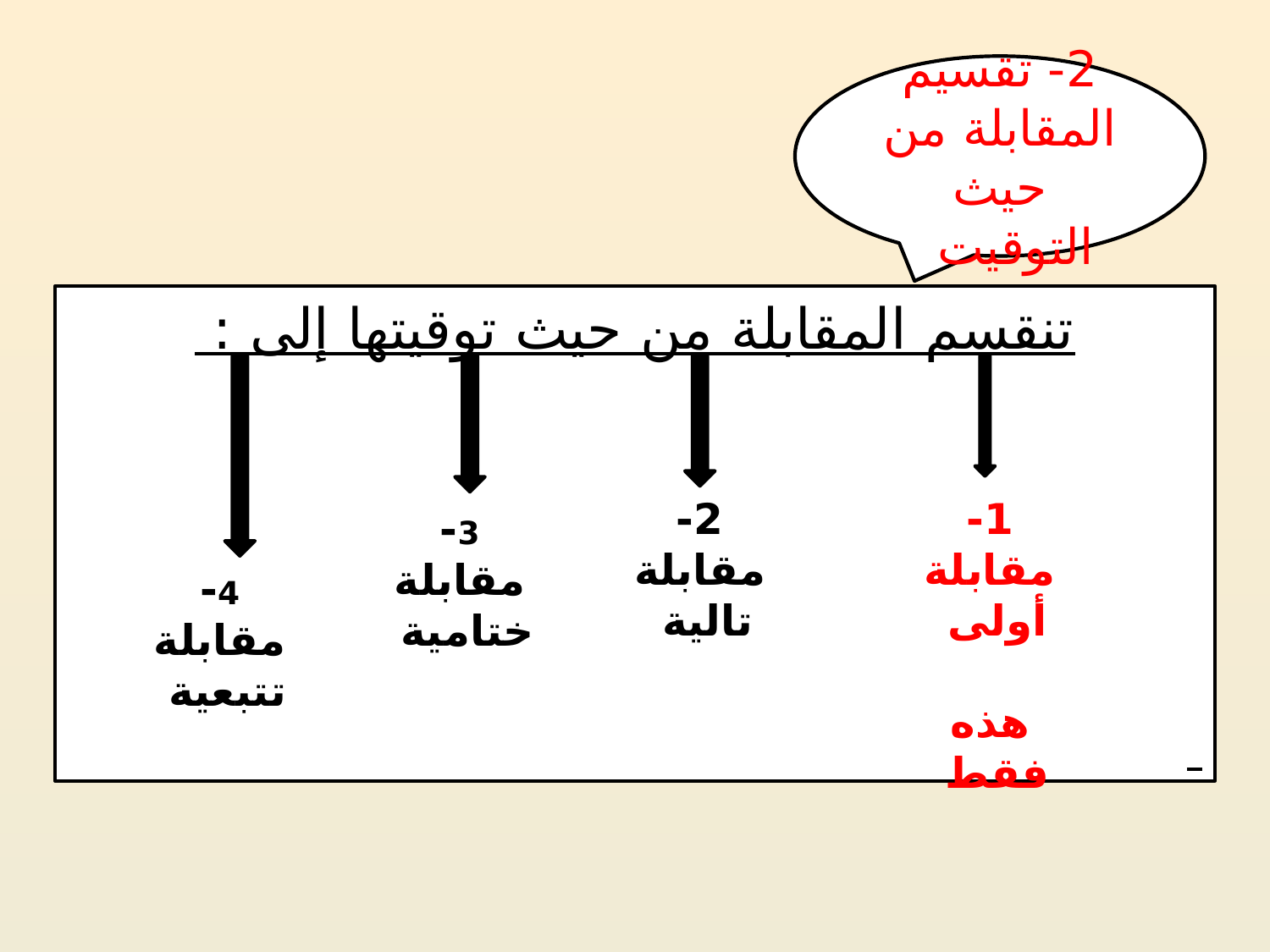

2- تقسيم المقابلة من حيث التوقيت
تنقسم المقابلة من حيث توقيتها إلى :

2- مقابلة تالية
1-مقابلة أولى

هذه فقط
3- مقابلة ختامية
4- مقابلة تتبعية